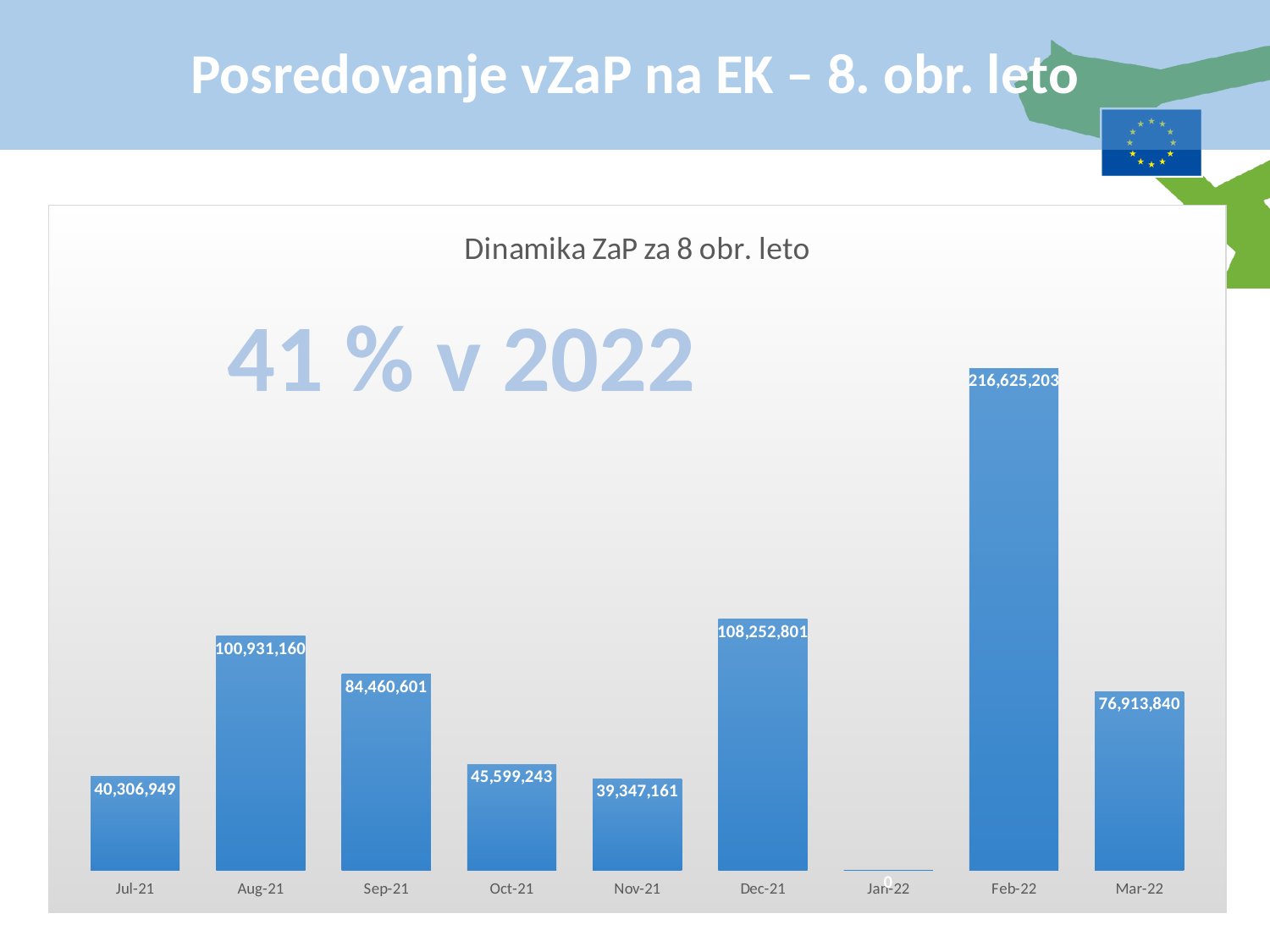

Posredovanje vZaP na EK – 8. obr. leto

### Chart: Dinamika ZaP za 8 obr. leto

| Category |  |
|---|---|
| 44378 | 40306948.72 |
| 44409 | 100931160.18 |
| 44440 | 84460600.72 |
| 44470 | 45599242.78 |
| 44501 | 39347161.019999996 |
| 44531 | 108252801.49000001 |
| 44562 | 0.0 |
| 44593 | 216625202.89 |
| 44621 | 76913839.98 |
41 % v 2022